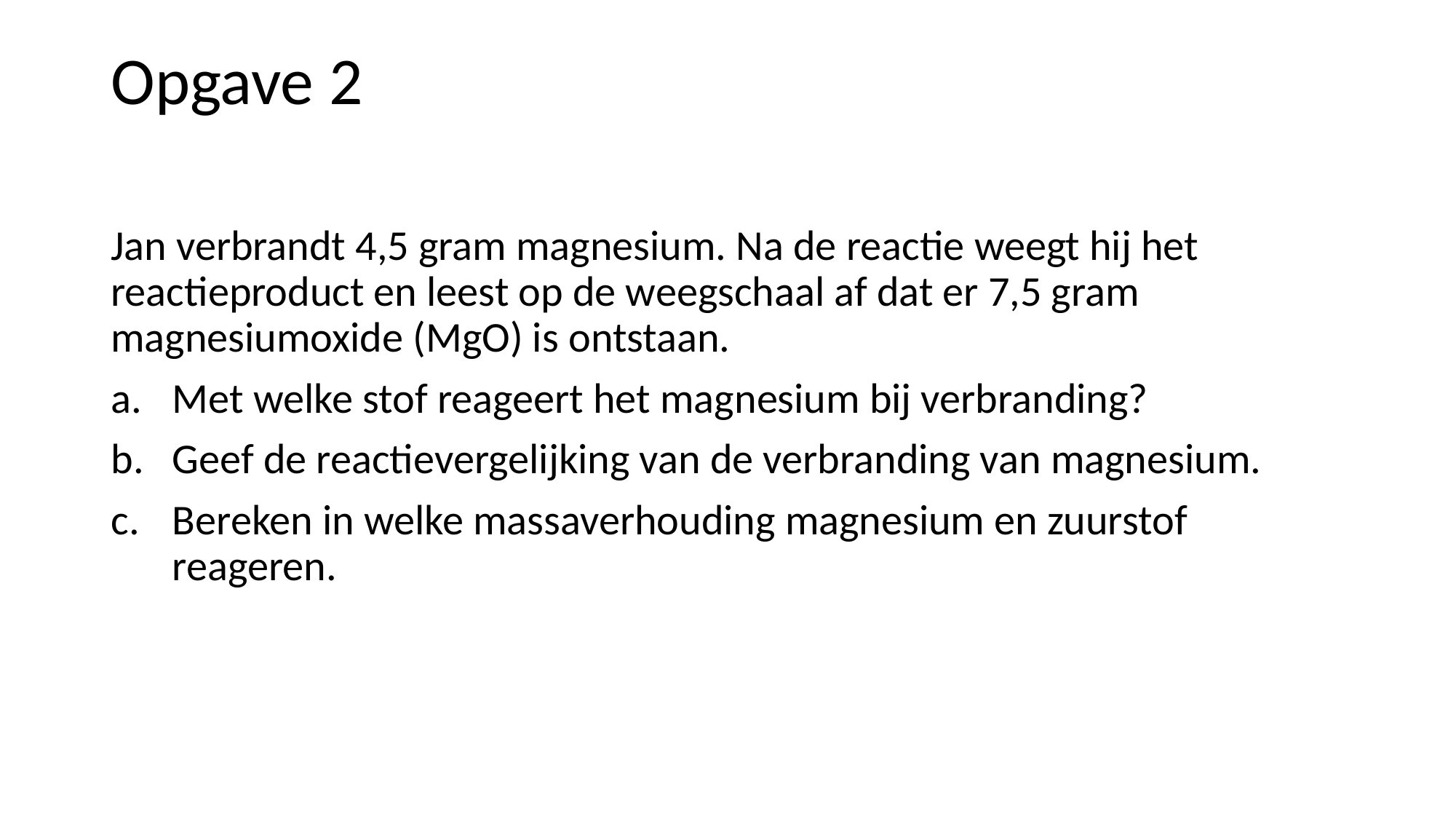

# Opgave 2
Jan verbrandt 4,5 gram magnesium. Na de reactie weegt hij het reactieproduct en leest op de weegschaal af dat er 7,5 gram magnesiumoxide (MgO) is ontstaan.
Met welke stof reageert het magnesium bij verbranding?
Geef de reactievergelijking van de verbranding van magnesium.
Bereken in welke massaverhouding magnesium en zuurstof reageren.